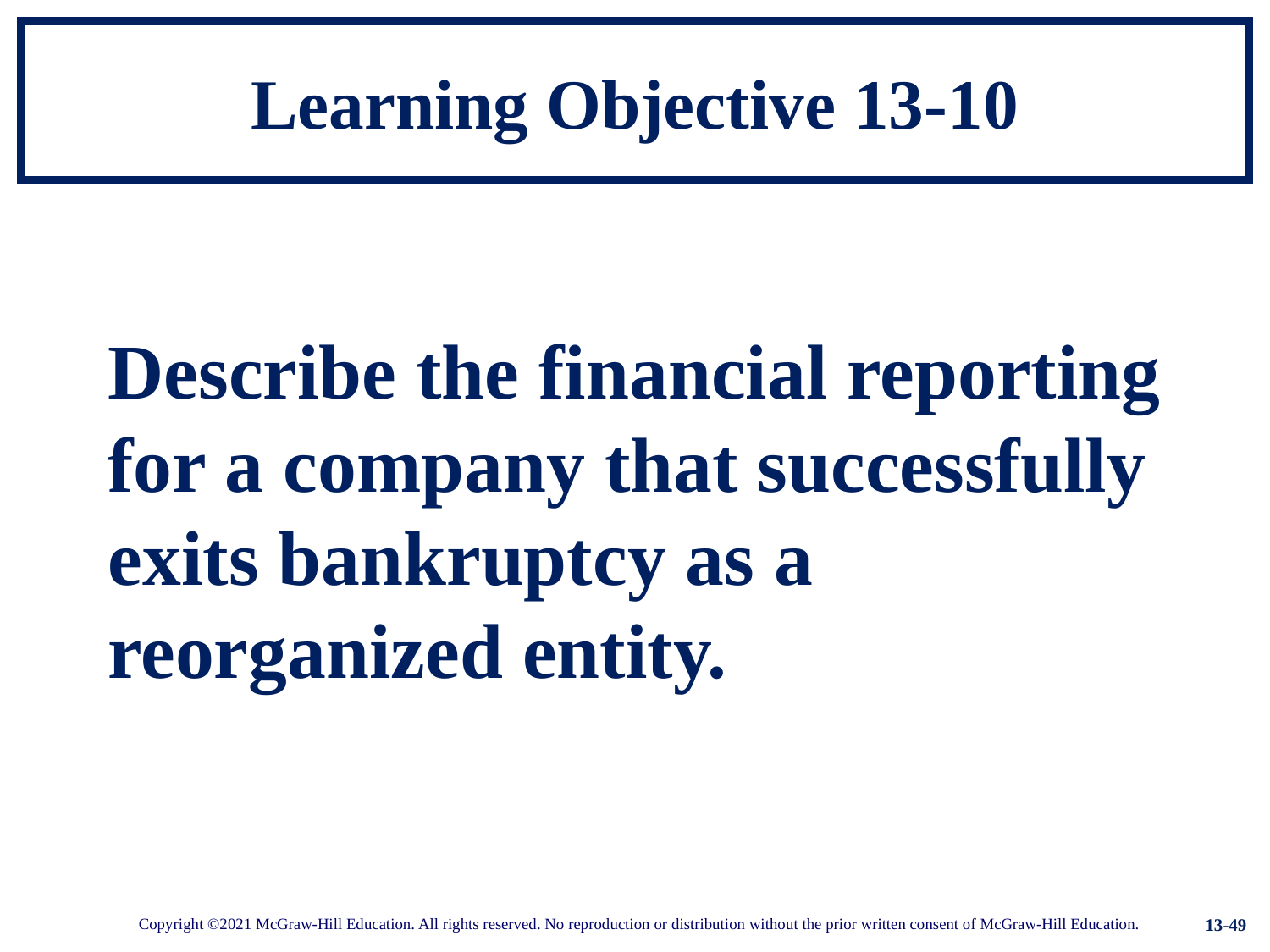

# Learning Objective 13-10

Describe the financial reporting for a company that successfully exits bankruptcy as a reorganized entity.

13-49
Copyright ©2021 McGraw-Hill Education. All rights reserved. No reproduction or distribution without the prior written consent of McGraw-Hill Education.